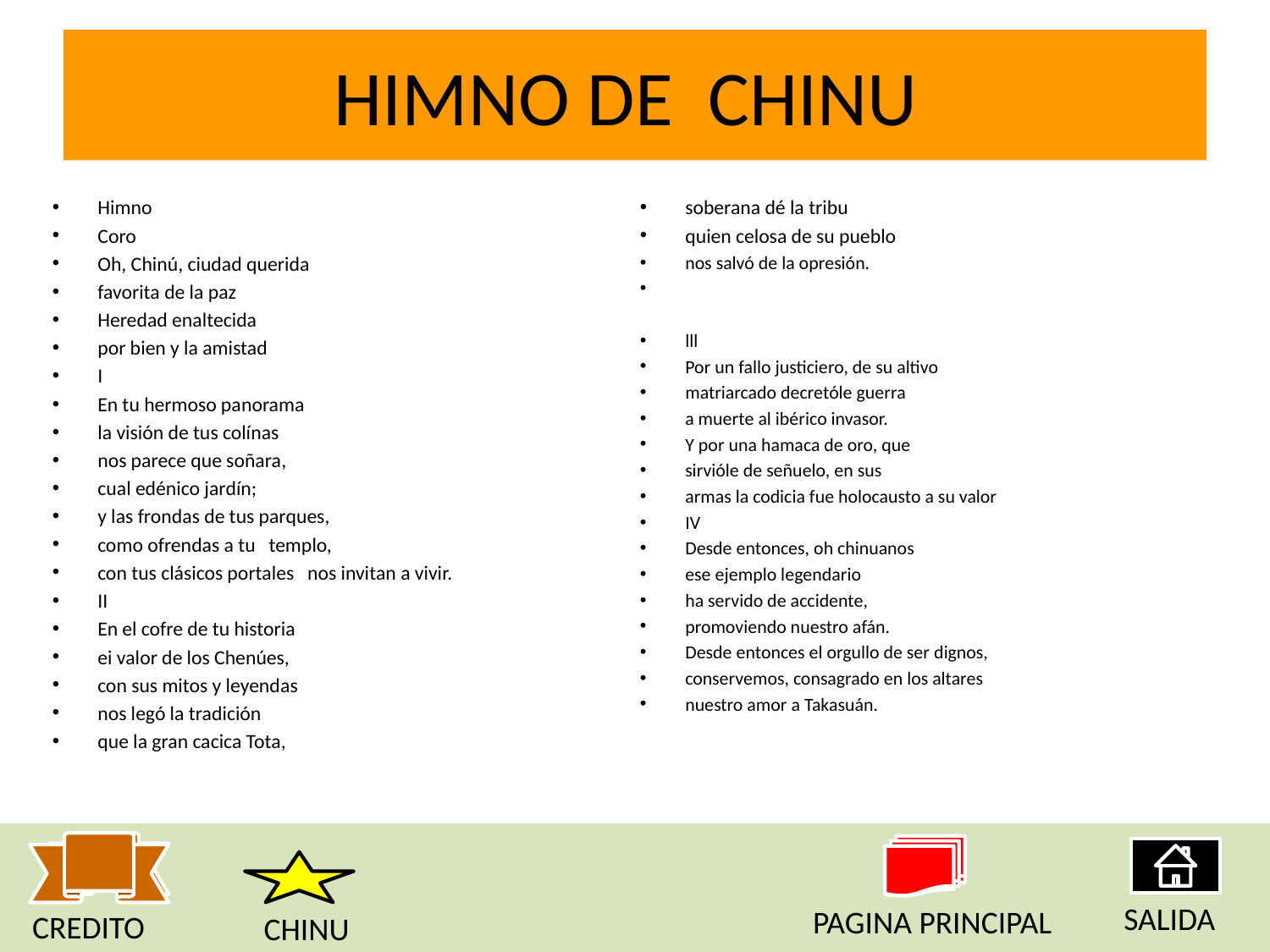

# HIMNO DE  CHINU
Himno
Coro
Oh, Chinú, ciudad querida
favorita de la paz
Heredad enaltecida
por bien y la amistad
I
En tu hermoso panorama
la visión de tus colínas
nos parece que soñara,
cual edénico jardín;
y las frondas de tus parques,
como ofrendas a tu   templo,
con tus clásicos portales   nos invitan a vivir.
II
En el cofre de tu historia
ei valor de los Chenúes,
con sus mitos y leyendas
nos legó la tradición
que la gran cacica Tota,
soberana dé la tribu
quien celosa de su pueblo
nos salvó de la opresión.

lll
Por un fallo justiciero, de su altivo
matriarcado decretóle guerra
a muerte al ibérico invasor.
Y por una hamaca de oro, que
sirvióle de señuelo, en sus
armas la codicia fue holocausto a su valor
IV
Desde entonces, oh chinuanos
ese ejemplo legendario
ha servido de accidente,
promoviendo nuestro afán.
Desde entonces el orgullo de ser dignos,
conservemos, consagrado en los altares
nuestro amor a Takasuán.

SALIDA
PAGINA PRINCIPAL
CREDITO
CHINU